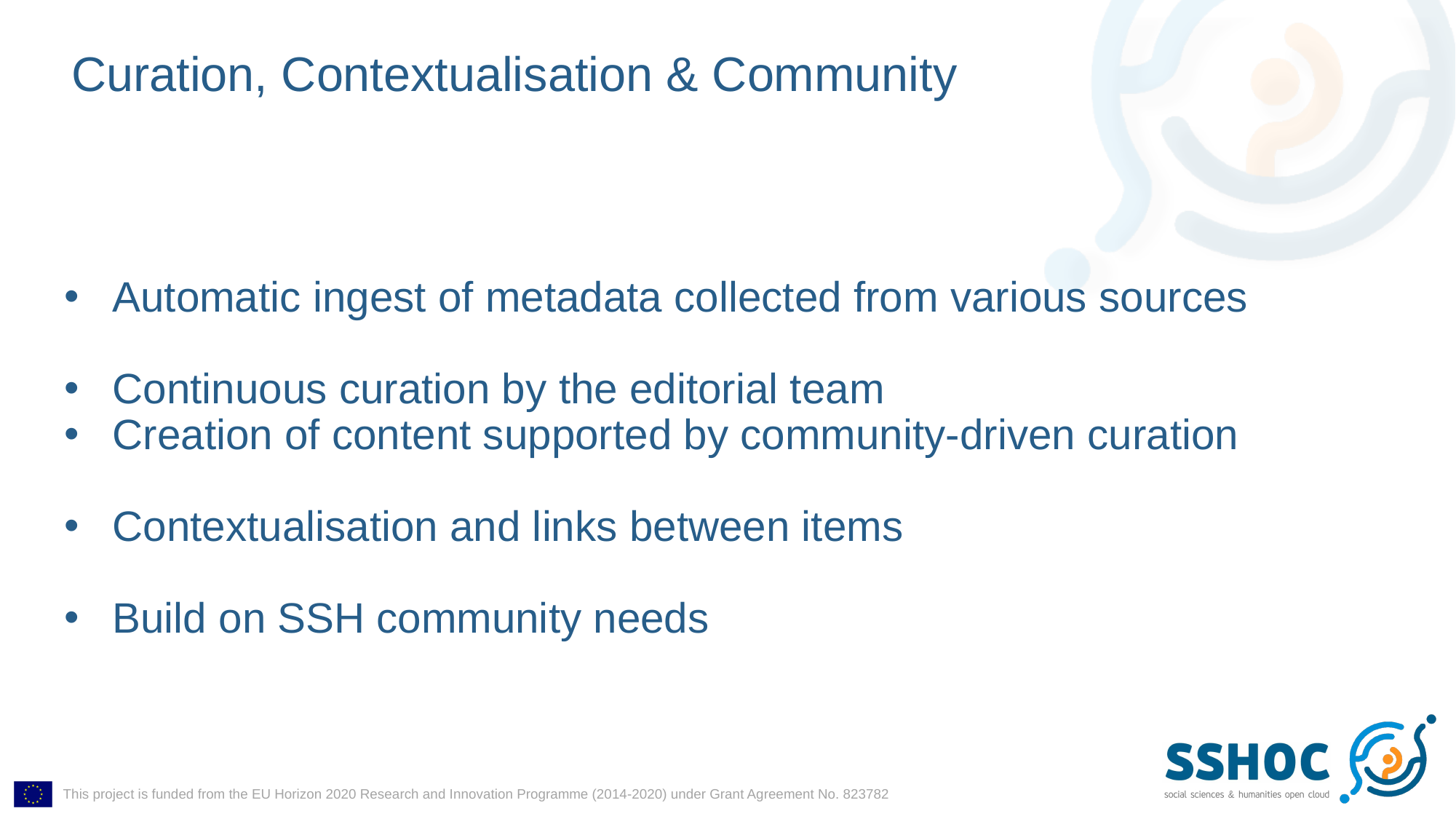

# Curation, Contextualisation & Community

Automatic ingest of metadata collected from various sources

Continuous curation by the editorial team
Creation of content supported by community-driven curation

Contextualisation and links between items

Build on SSH community needs